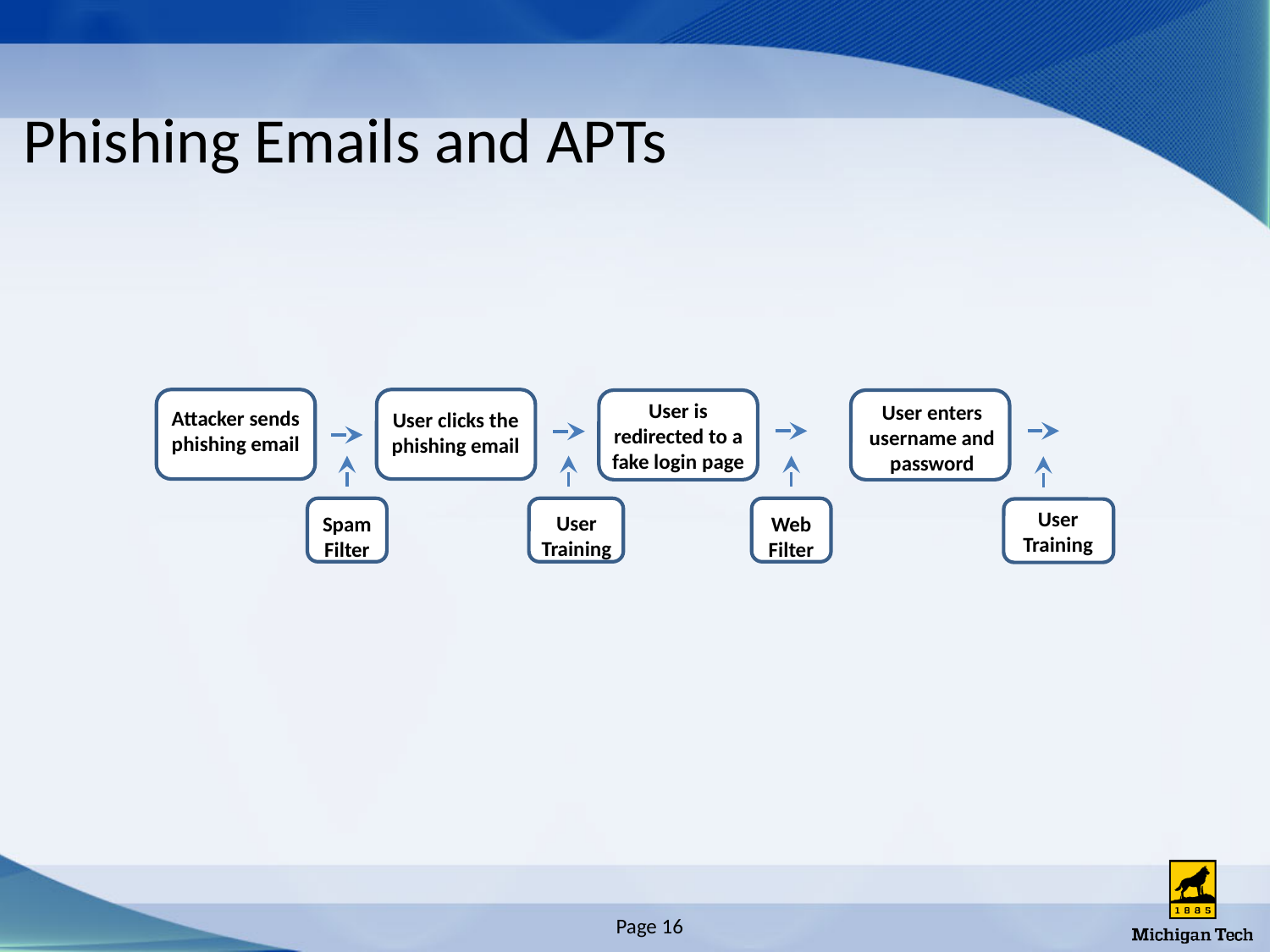

# Phishing Emails and APTs

User is redirected to a fake login page
User enters username and password
Attacker sends phishing email
User clicks the phishing email

User Training
User
Training
Spam Filter
Web Filter